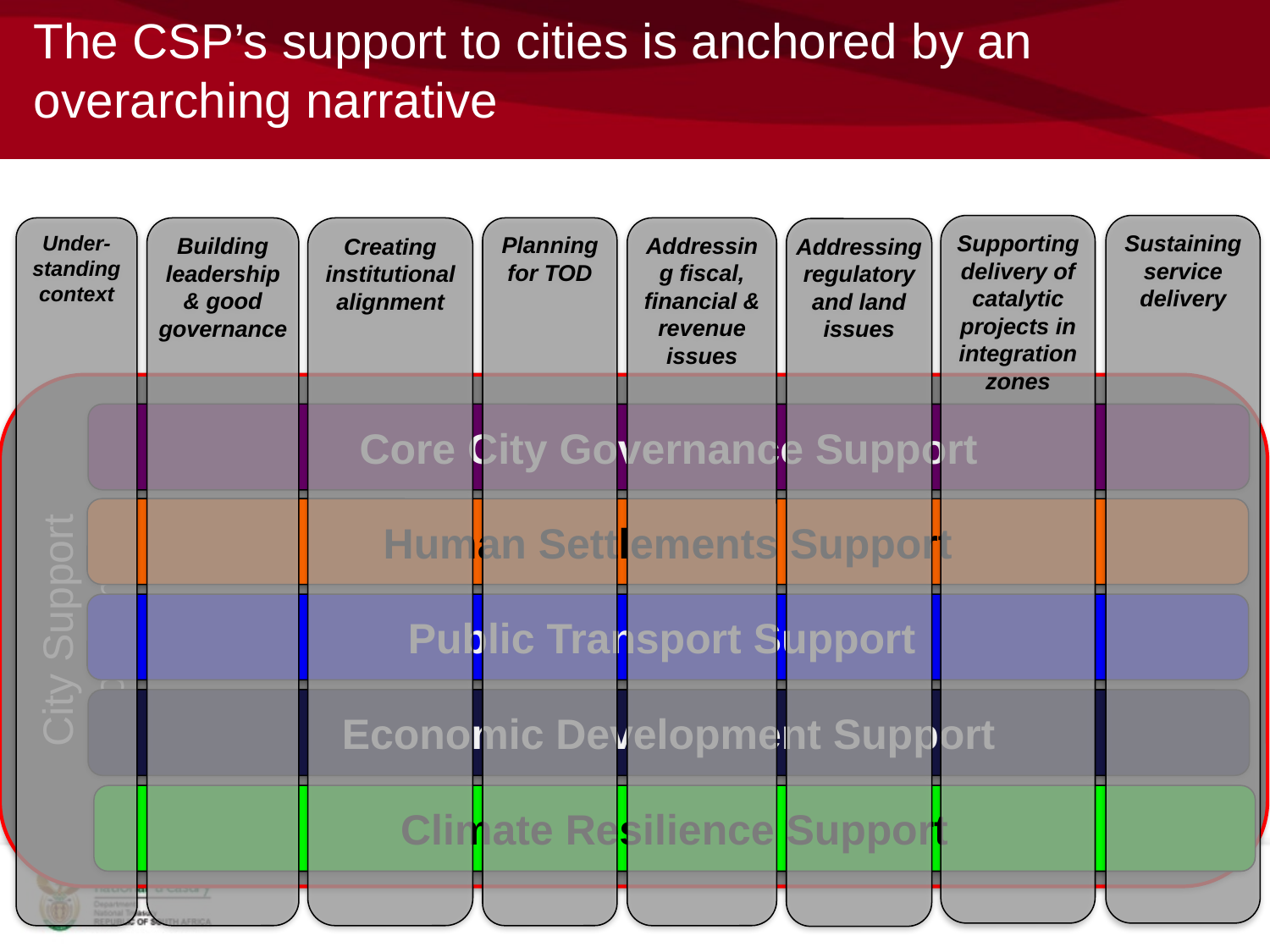

# The CSP’s support to cities is anchored by an overarching narrative
Sustaining service delivery
Supporting delivery of catalytic projects in integration zones
Under-standing context
Building leadership & good governance
Creating institutional alignment
Planning for TOD
Addressing fiscal, financial & revenue issues
Addressing regulatory and land issues
City Support Programme
Core City Governance Support
Human Settlements Support
Public Transport Support
Economic Development Support
Climate Resilience Support